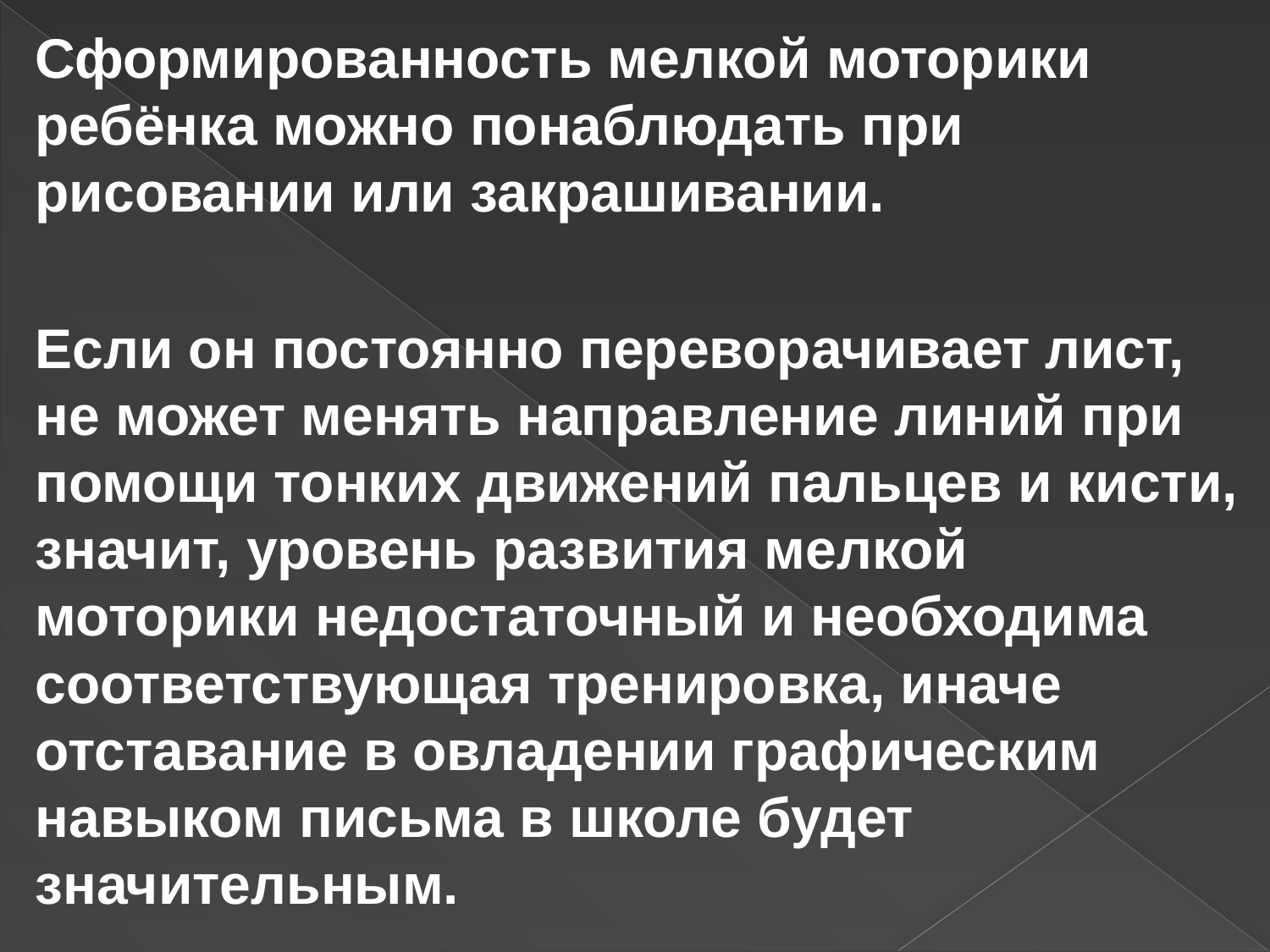

Сформированность мелкой моторики ребёнка можно понаблюдать при рисовании или закрашивании.

	Если он постоянно переворачивает лист, не может менять направление линий при помощи тонких движений пальцев и кисти, значит, уровень развития мелкой моторики недостаточный и необходима соответствующая тренировка, иначе отставание в овладении графическим навыком письма в школе будет значительным.